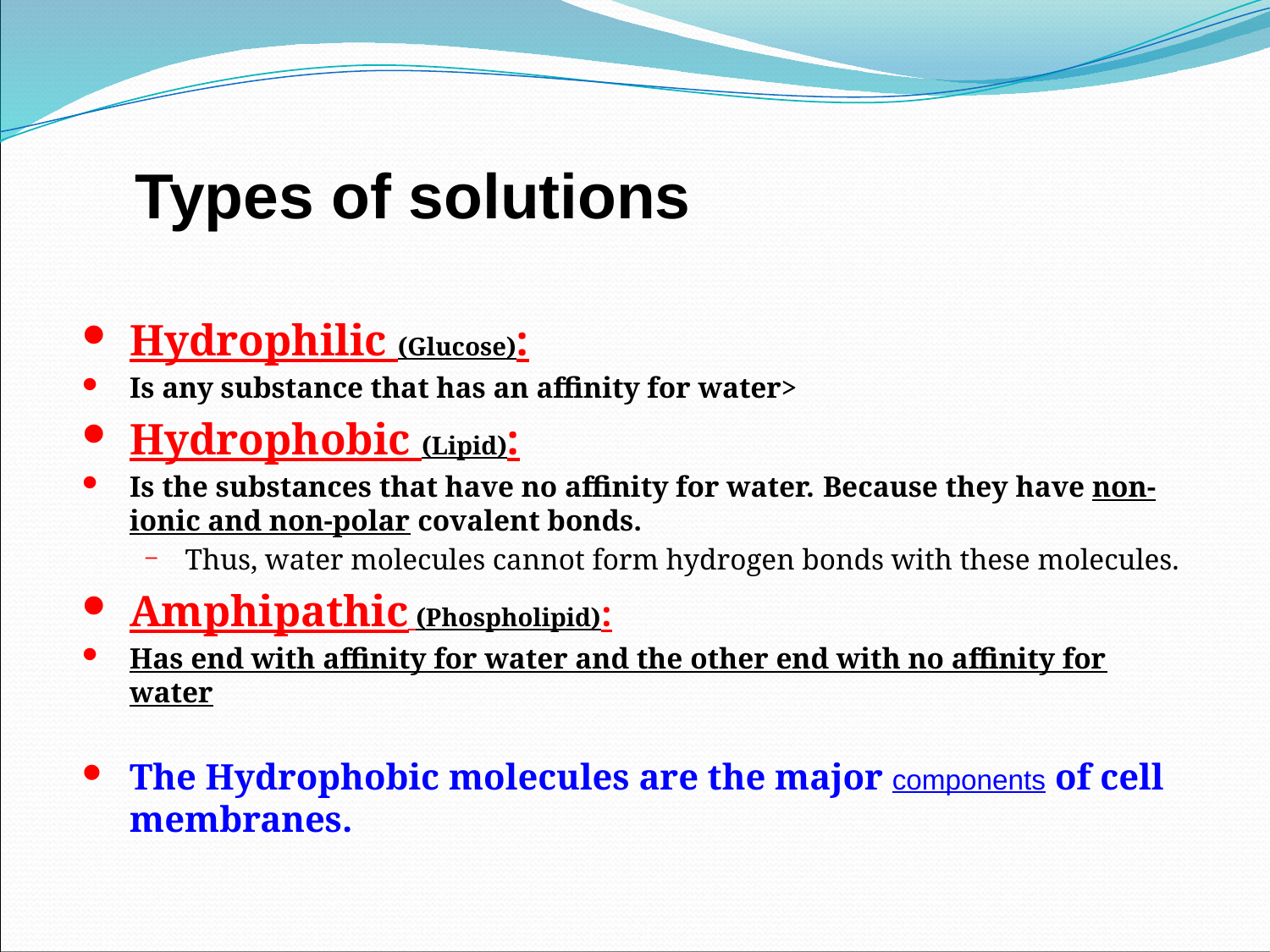

Types of solutions
Hydrophilic (Glucose):
Is any substance that has an affinity for water>
Hydrophobic (Lipid):
Is the substances that have no affinity for water. Because they have non-ionic and non-polar covalent bonds.
Thus, water molecules cannot form hydrogen bonds with these molecules.
Amphipathic (Phospholipid):
Has end with affinity for water and the other end with no affinity for water

The Hydrophobic molecules are the major components of cell membranes.